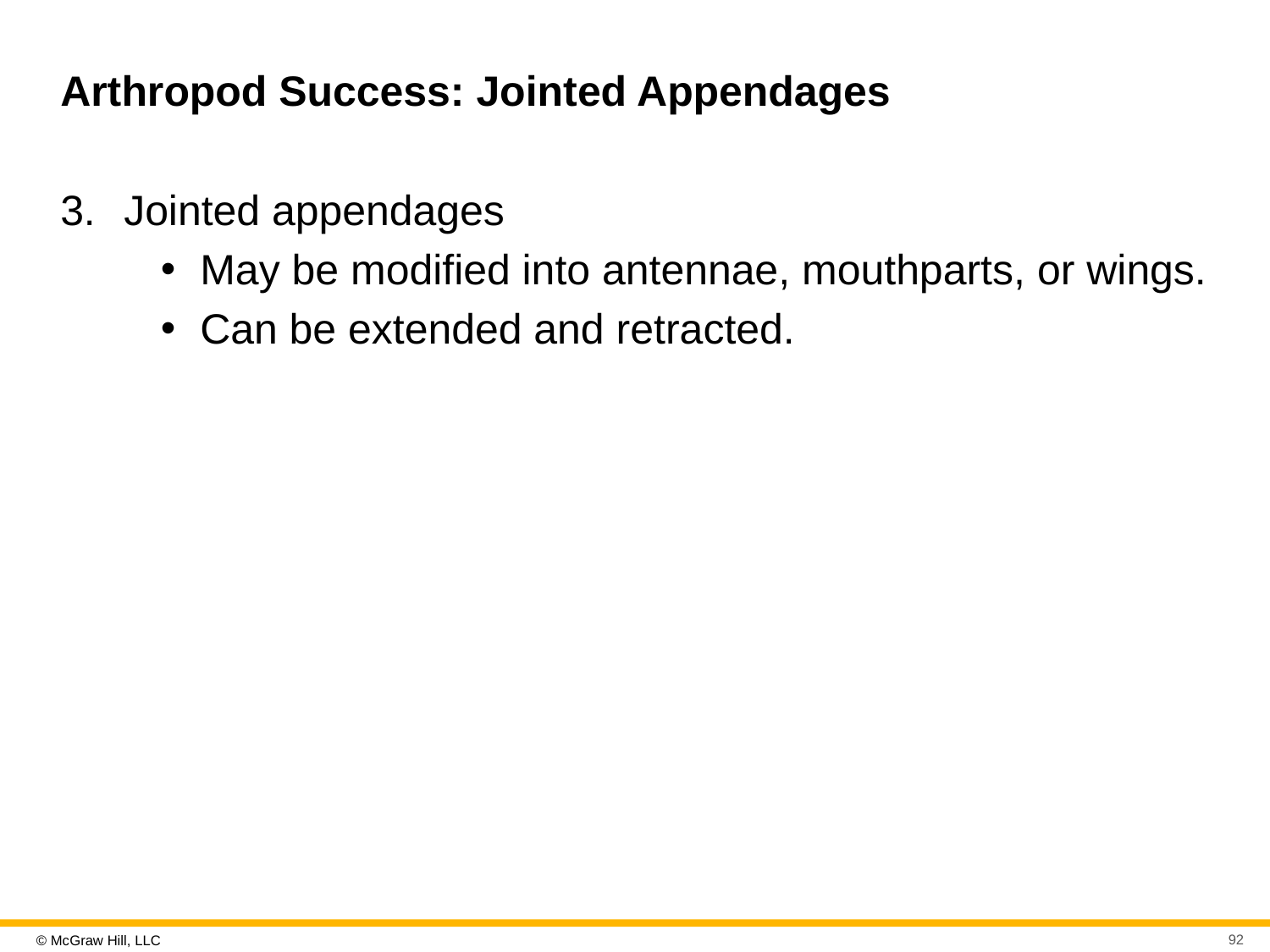

# Arthropod Success: Jointed Appendages
Jointed appendages
May be modified into antennae, mouthparts, or wings.
Can be extended and retracted.
92